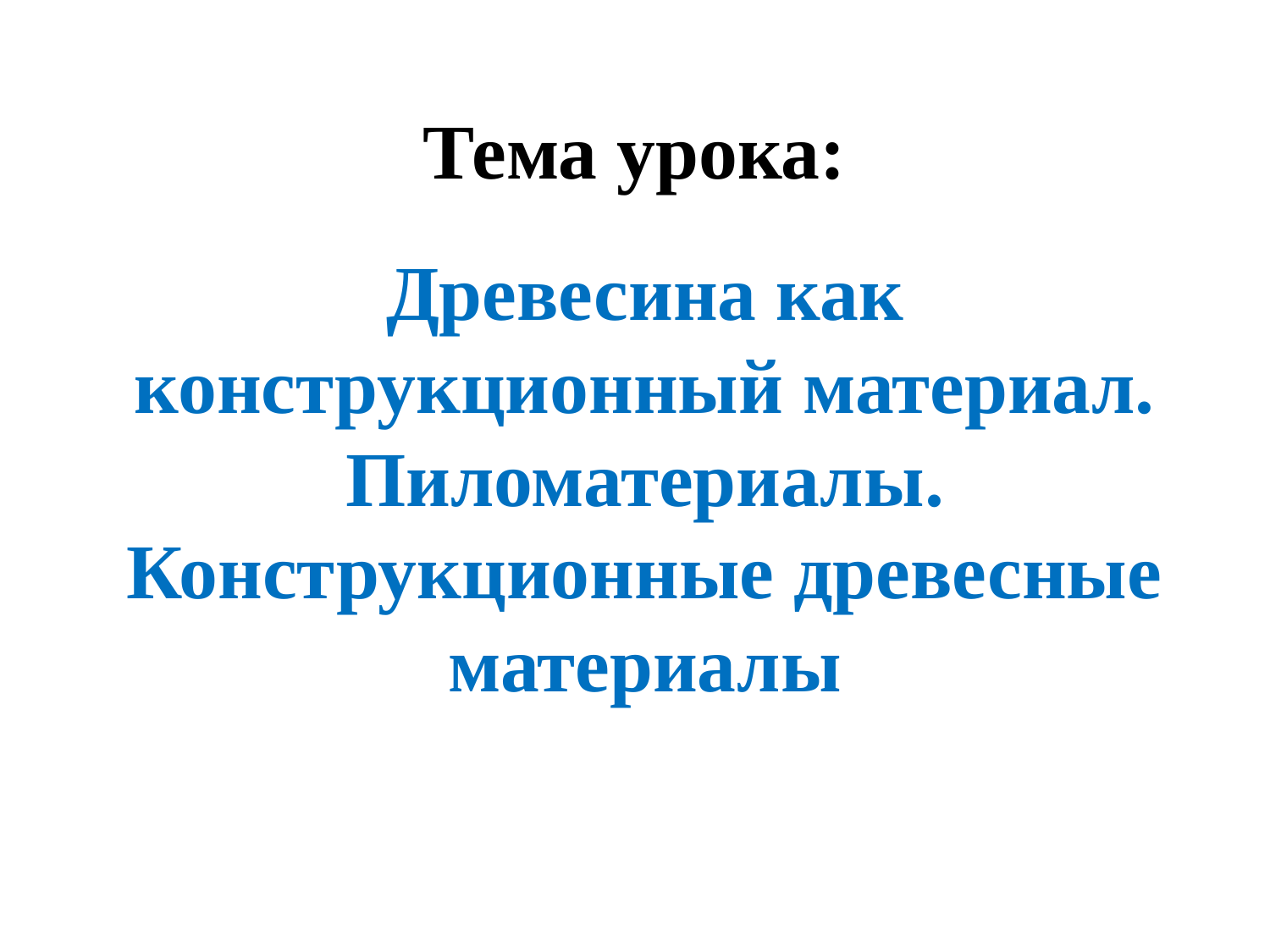

# Тема урока:
Древесина как конструкционный материал. Пиломатериалы. Конструкционные древесные материалы